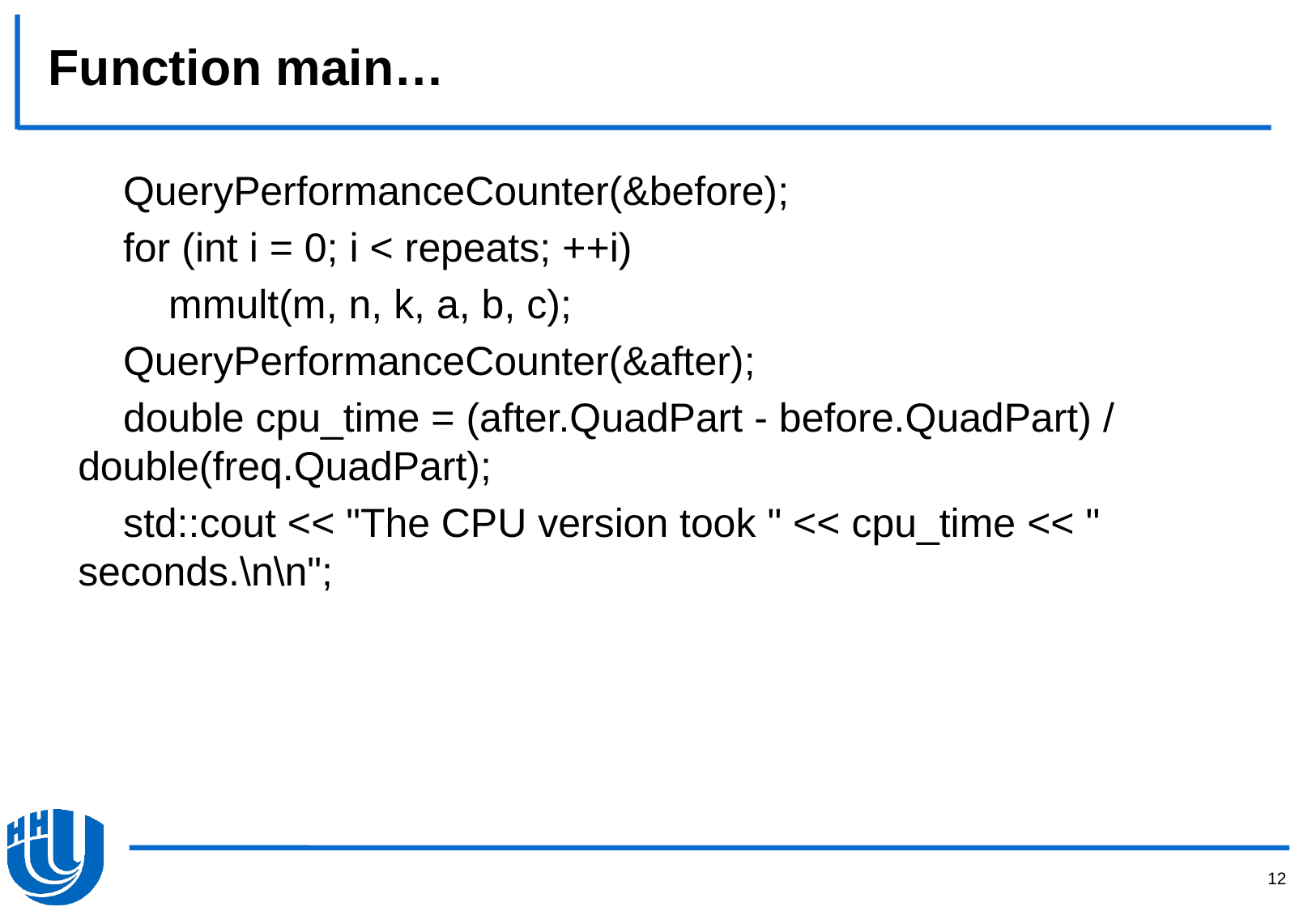

# Function main…
    QueryPerformanceCounter(&before);
    for (int i = 0; i < repeats; ++i)
        mmult(m, n, k, a, b, c);
    QueryPerformanceCounter(&after);
    double cpu_time = (after.QuadPart - before.QuadPart) / double(freq.QuadPart);
    std::cout << "The CPU version took " << cpu_time << " seconds.\n\n";
12